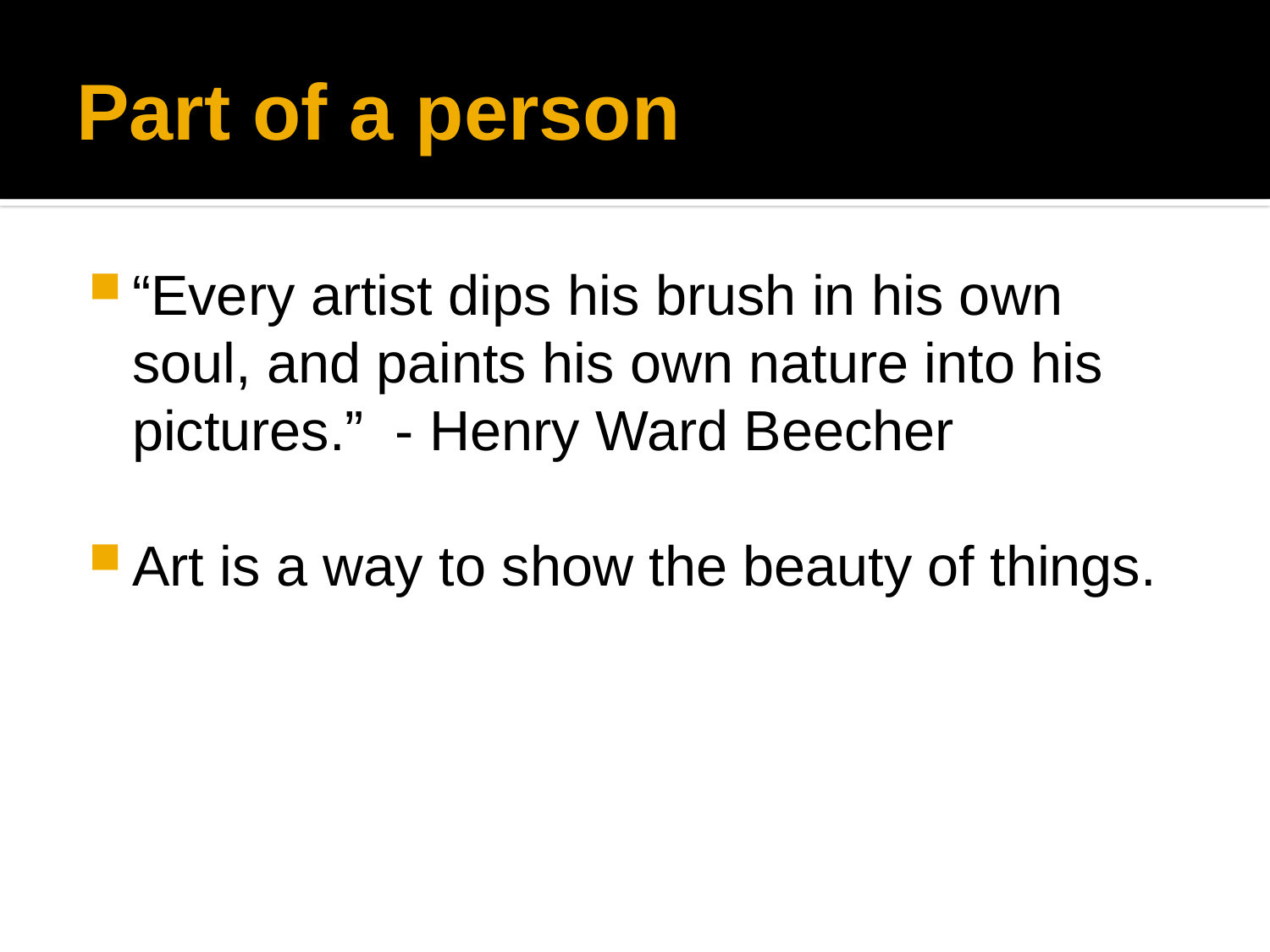

# Part of a person
“Every artist dips his brush in his own soul, and paints his own nature into his pictures.”  - Henry Ward Beecher

Art is a way to show the beauty of things.